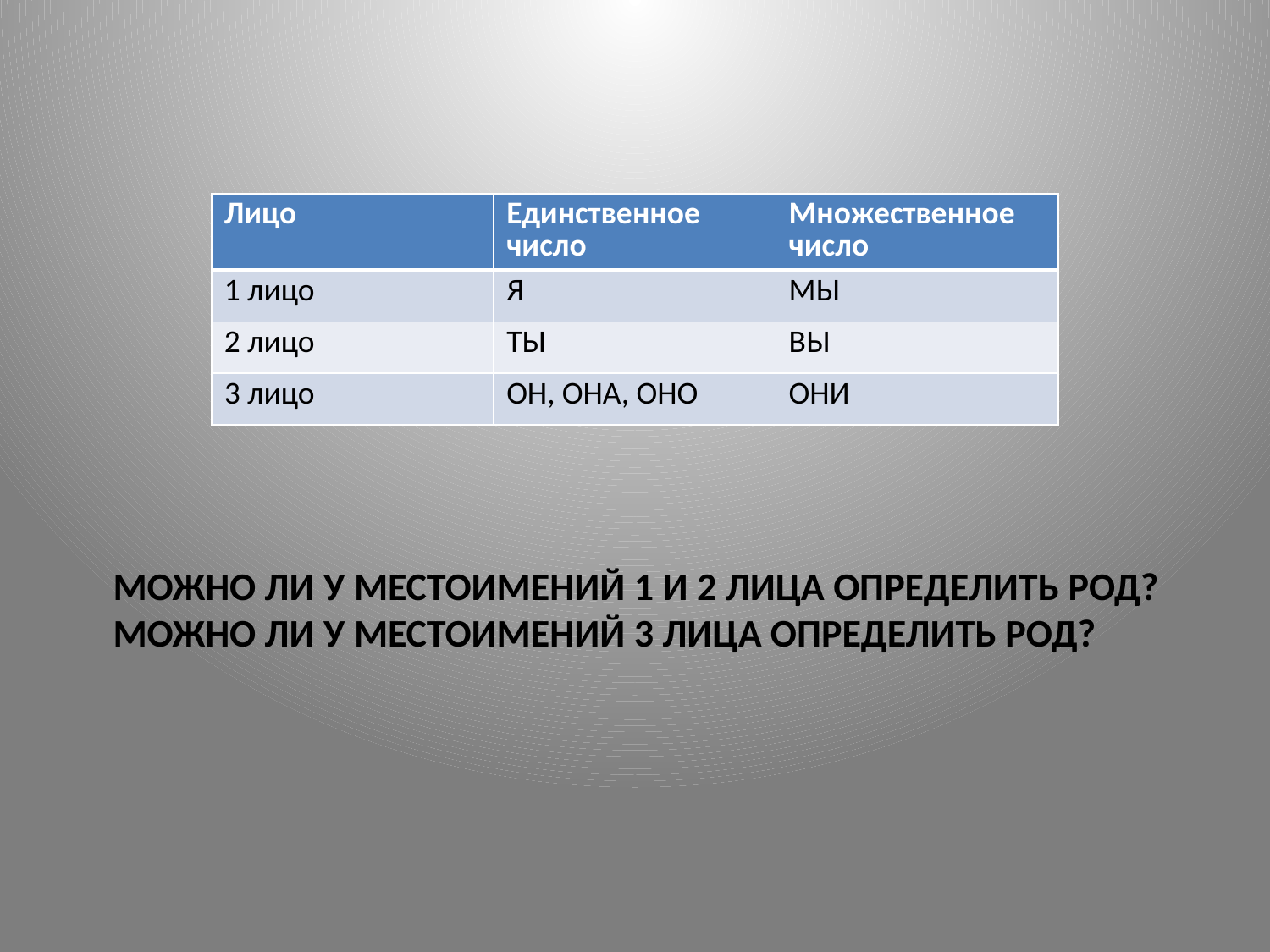

| Лицо | Единственное число | Множественное число |
| --- | --- | --- |
| 1 лицо | Я | МЫ |
| 2 лицо | ТЫ | ВЫ |
| 3 лицо | ОН, ОНА, ОНО | ОНИ |
# Можно ли у местоимений 1 и 2 лица определить род? можно ли у местоимений 3 лица определить род?